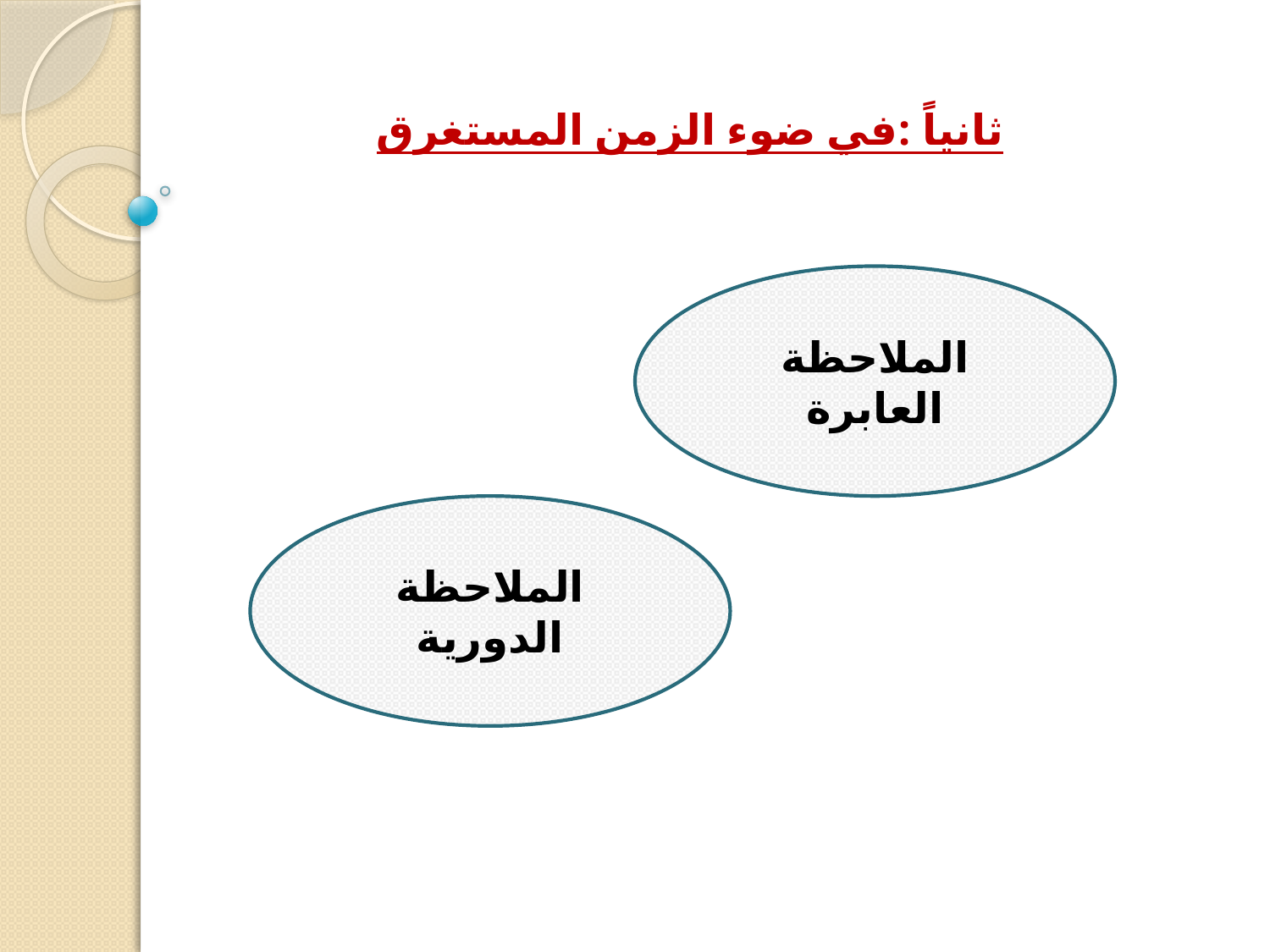

ثانياً :في ضوء الزمن المستغرق
الملاحظة العابرة
الملاحظة الدورية